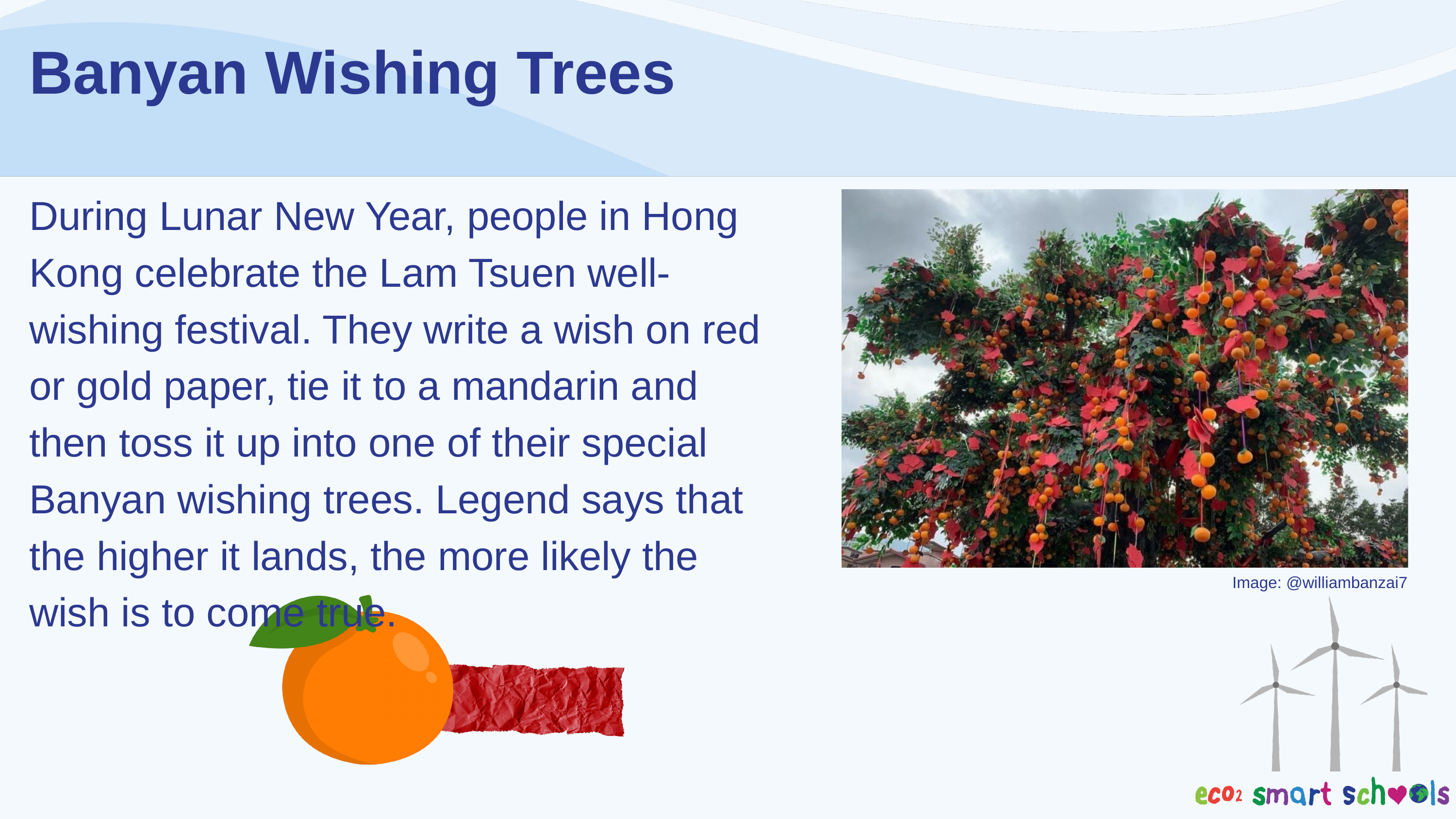

Banyan Wishing Trees
During Lunar New Year, people in Hong Kong celebrate the Lam Tsuen well-wishing festival. They write a wish on red or gold paper, tie it to a mandarin and then toss it up into one of their special Banyan wishing trees. Legend says that the higher it lands, the more likely the wish is to come true.

Image: @williambanzai7